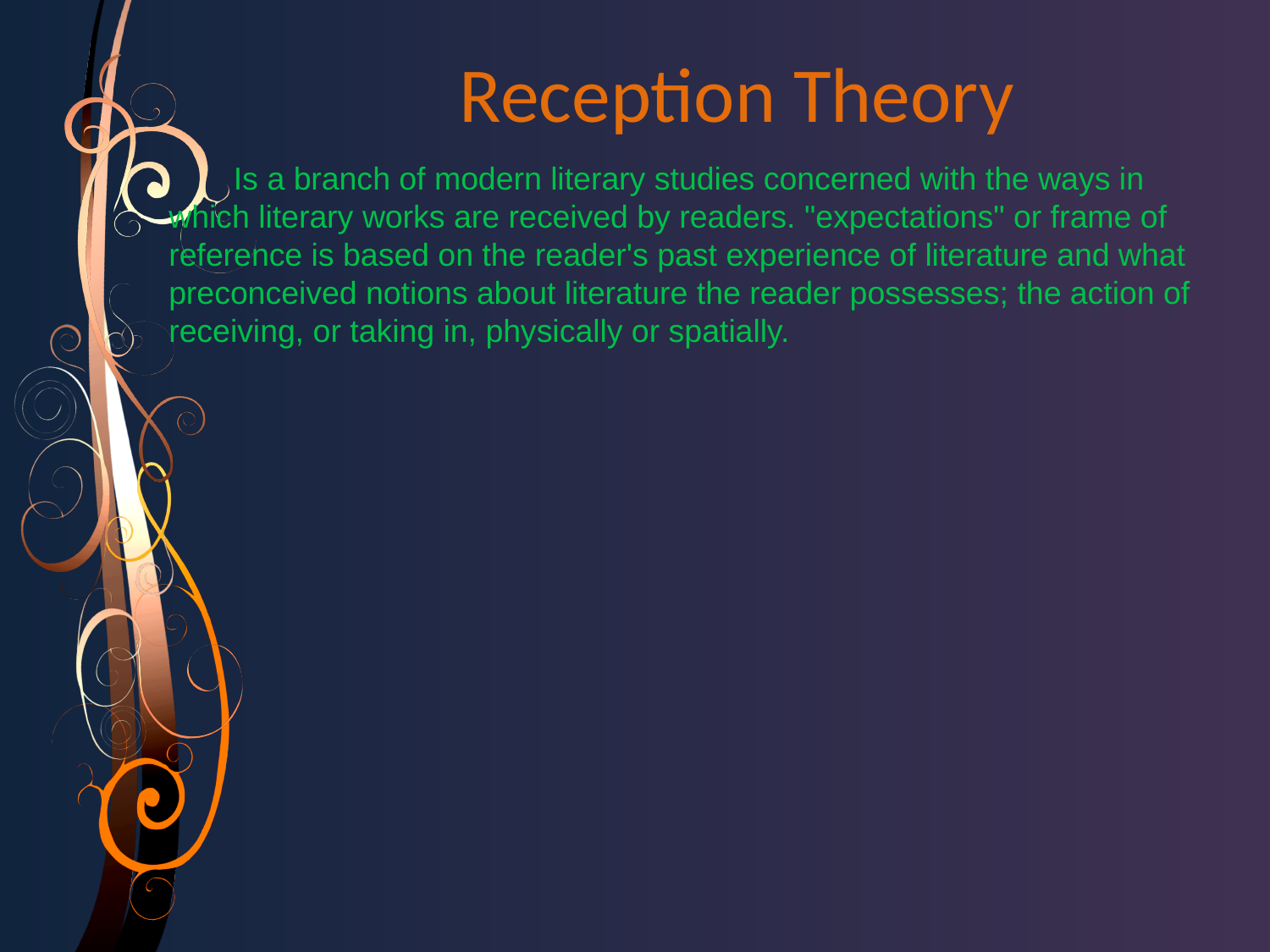

Reception Theory
         Is a branch of modern literary studies concerned with the ways in which literary works are received by readers. "expectations" or frame of reference is based on the reader's past experience of literature and what preconceived notions about literature the reader possesses; the action of receiving, or taking in, physically or spatially.